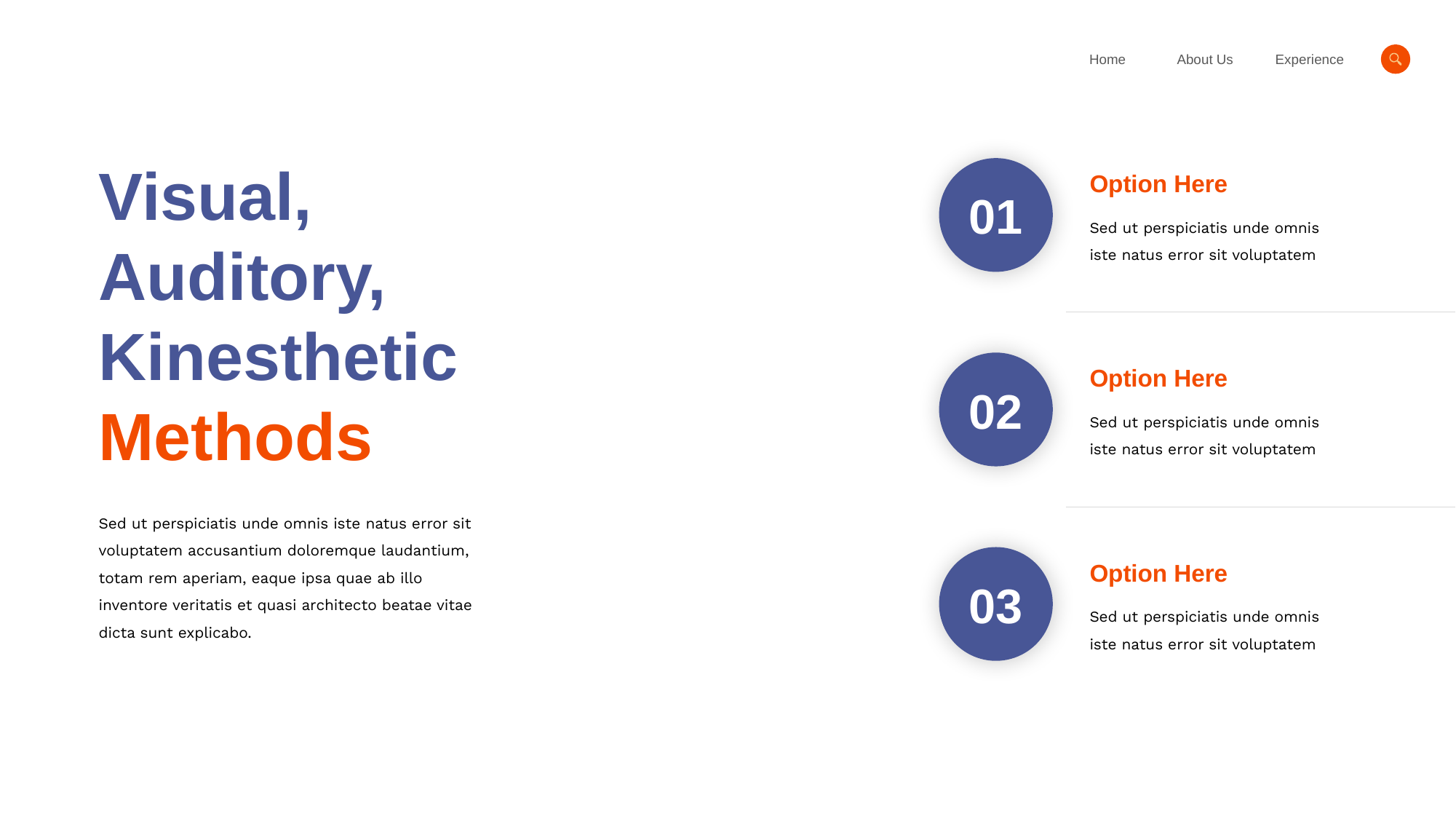

Visual, Auditory,  Kinesthetic Methods

Option Here
Sed ut perspiciatis unde omnis iste natus error sit voluptatem
01

Option Here
Sed ut perspiciatis unde omnis iste natus error sit voluptatem
02
Sed ut perspiciatis unde omnis iste natus error sit voluptatem accusantium doloremque laudantium, totam rem aperiam, eaque ipsa quae ab illo inventore veritatis et quasi architecto beatae vitae dicta sunt explicabo.

Option Here
Sed ut perspiciatis unde omnis iste natus error sit voluptatem
03